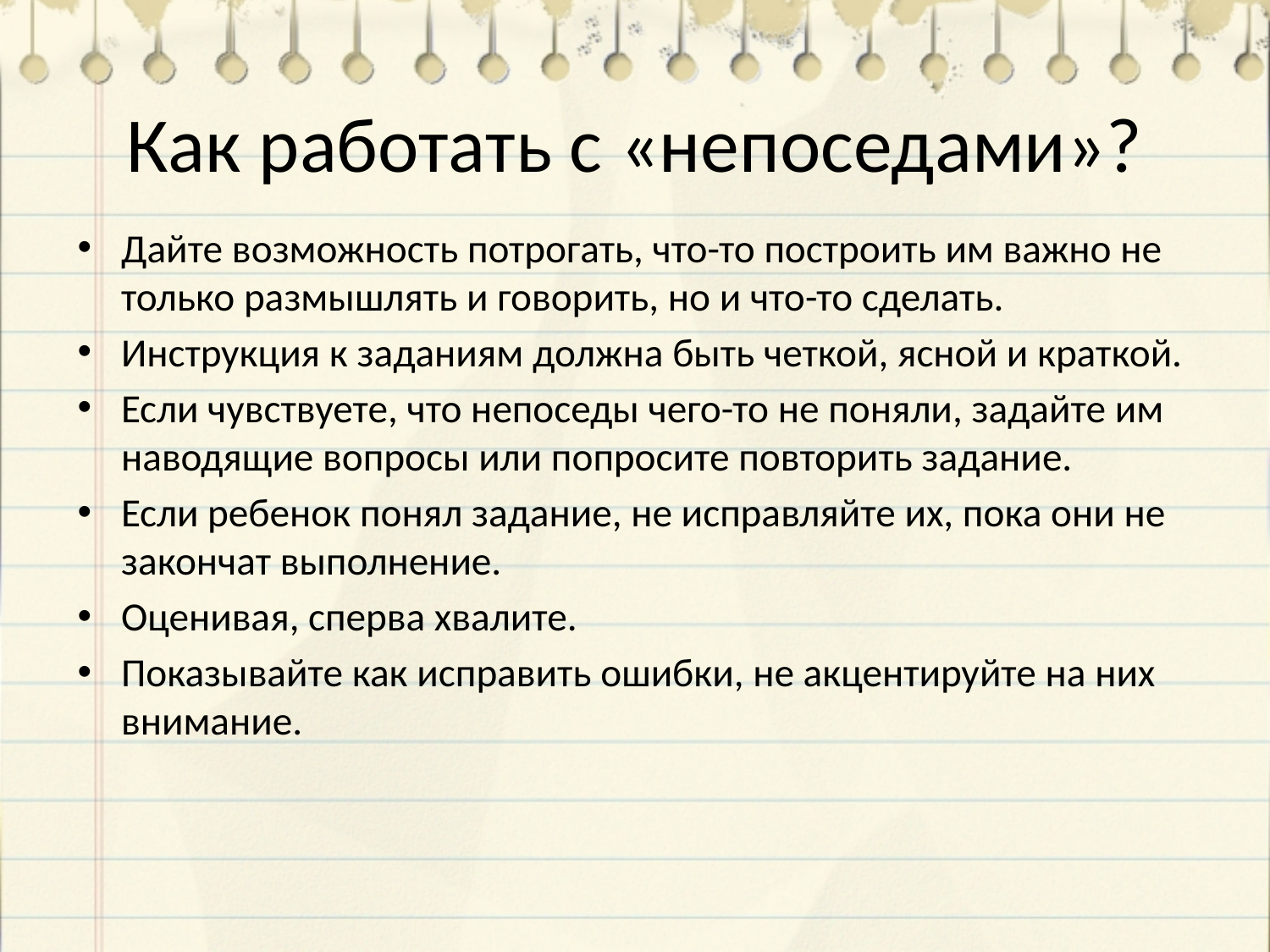

# Как работать с «непоседами»?
Дайте возможность потрогать, что-то построить им важно не только размышлять и говорить, но и что-то сделать.
Инструкция к заданиям должна быть четкой, ясной и краткой.
Если чувствуете, что непоседы чего-то не поняли, задайте им наводящие вопросы или попросите повторить задание.
Если ребенок понял задание, не исправляйте их, пока они не закончат выполнение.
Оценивая, сперва хвалите.
Показывайте как исправить ошибки, не акцентируйте на них внимание.